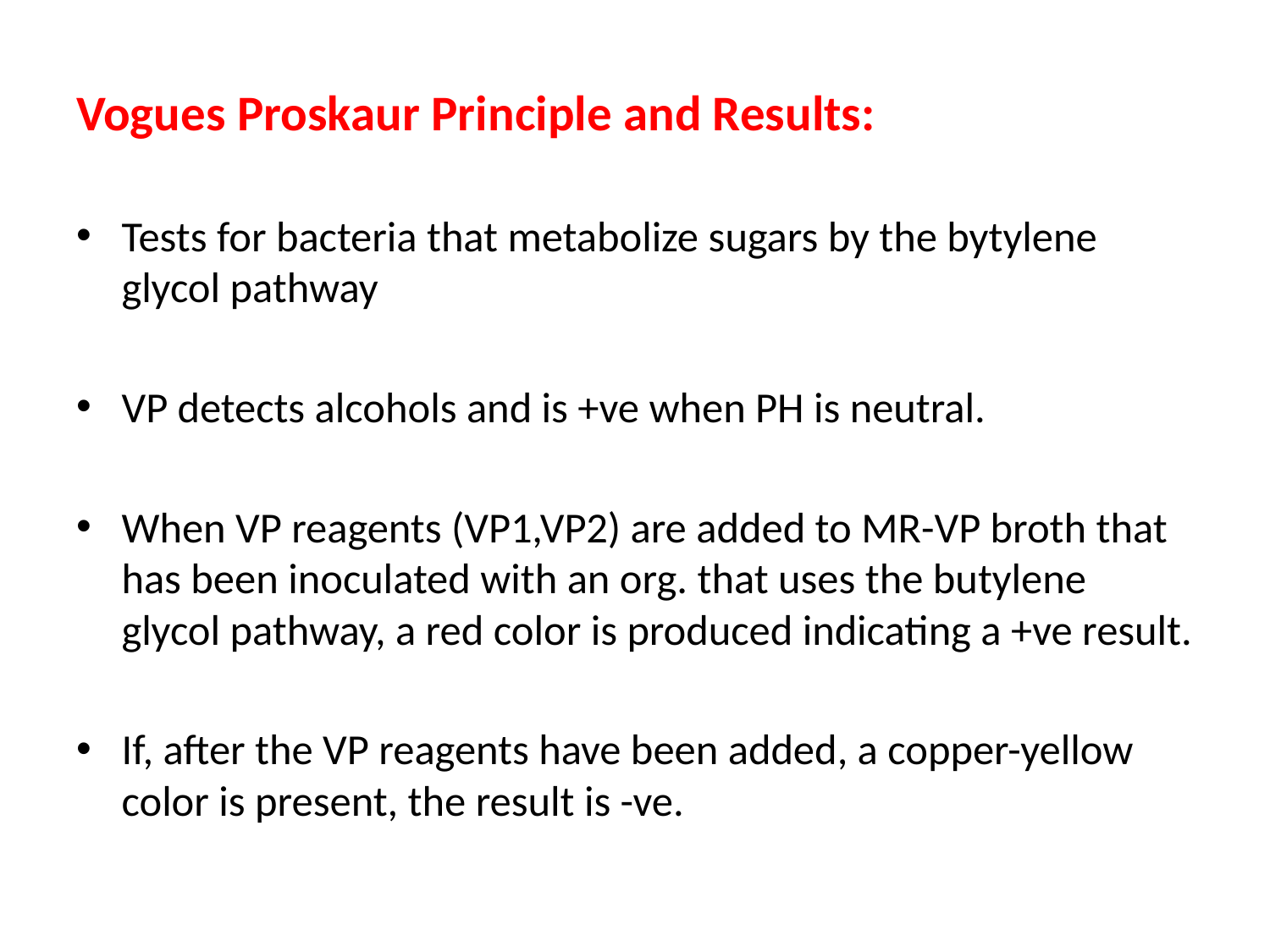

#
Vogues Proskaur Principle and Results:

Tests for bacteria that metabolize sugars by the bytylene glycol pathway

VP detects alcohols and is +ve when PH is neutral.

When VP reagents (VP1,VP2) are added to MR-VP broth that has been inoculated with an org. that uses the butylene glycol pathway, a red color is produced indicating a +ve result.

If, after the VP reagents have been added, a copper-yellow color is present, the result is -ve.